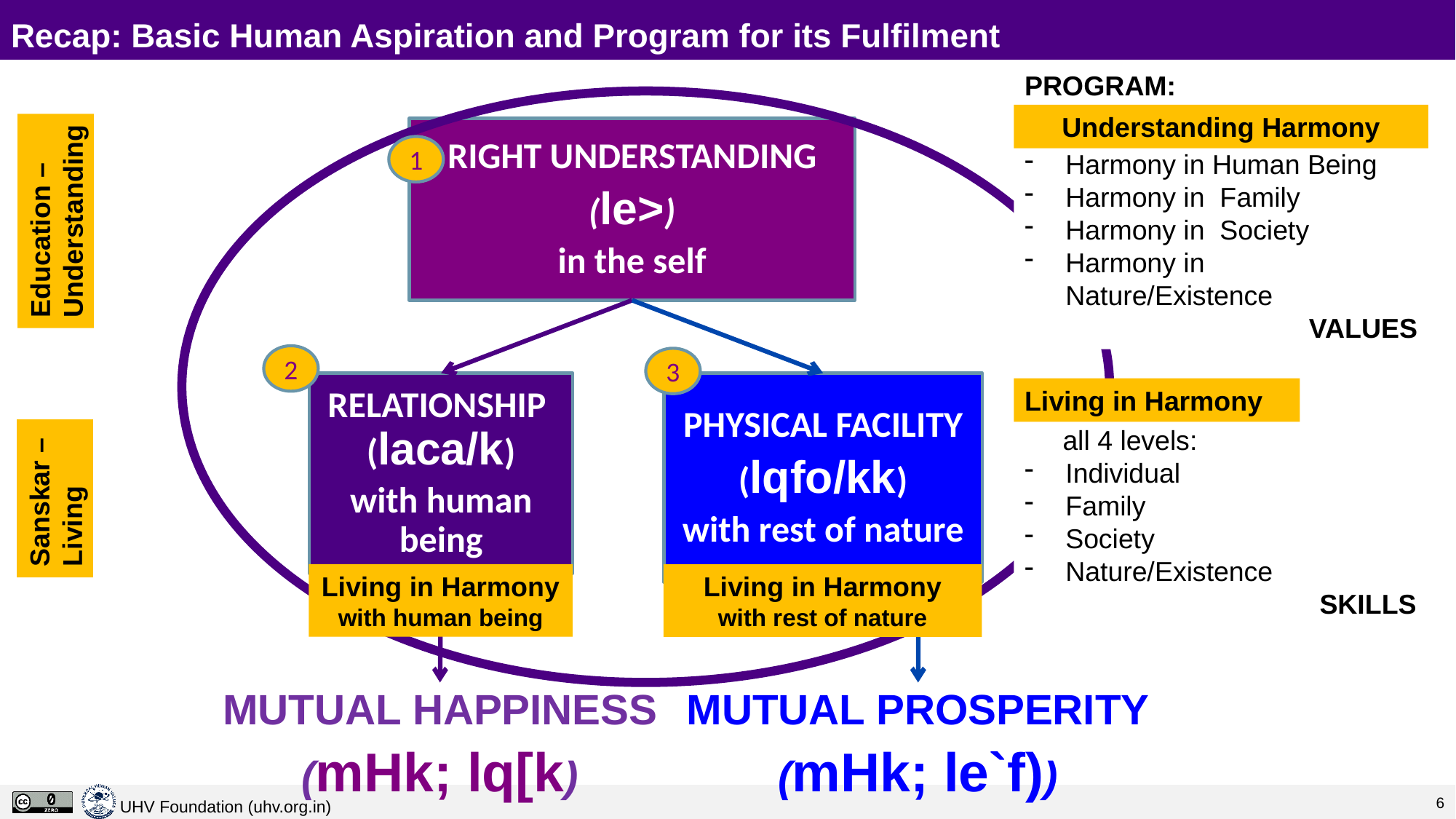

# Recap: Basic Human Aspiration and Program for its Fulfilment
PROGRAM:

Understanding Harmony
Understanding Harmony:
Harmony in Human Being
Harmony in  Family
Harmony in  Society
Harmony in Nature/Existence
VALUES
RIGHT UNDERSTANDING
(le>)
in the self
1
Education –
Understanding
2
3
RELATIONSHIP  (laca/k)
with human being
PHYSICAL FACILITY
(lqfo/kk)
with rest of nature
Living in Harmony

     all 4 levels:
Individual
Family
Society
Nature/Existence
SKILLS
Sanskar –
Living
Living in Harmony
with human being
Living in Harmony
with rest of nature
MUTUAL HAPPINESS
(mHk; lq[k)
MUTUAL PROSPERITY
(mHk; le`f))